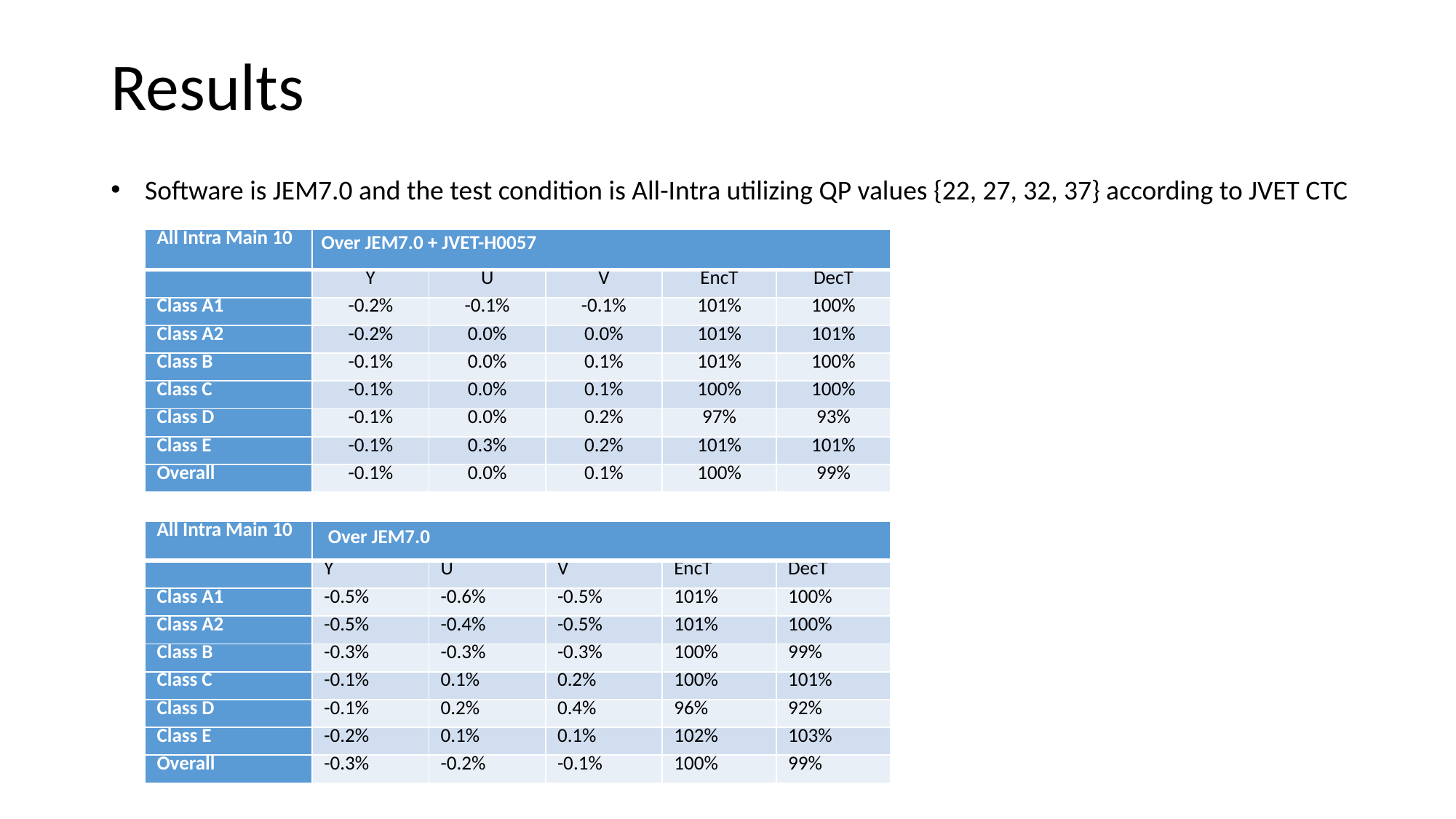

# Results
Software is JEM7.0 and the test condition is All-Intra utilizing QP values {22, 27, 32, 37} according to JVET CTC

| All Intra Main 10 | Over JEM7.0 + JVET-H0057 |  |  |  |  |
| --- | --- | --- | --- | --- | --- |
|  | Y | U | V | EncT | DecT |
| Class A1 | -0.2% | -0.1% | -0.1% | 101% | 100% |
| Class A2 | -0.2% | 0.0% | 0.0% | 101% | 101% |
| Class B | -0.1% | 0.0% | 0.1% | 101% | 100% |
| Class C | -0.1% | 0.0% | 0.1% | 100% | 100% |
| Class D | -0.1% | 0.0% | 0.2% | 97% | 93% |
| Class E | -0.1% | 0.3% | 0.2% | 101% | 101% |
| Overall | -0.1% | 0.0% | 0.1% | 100% | 99% |
| All Intra Main 10 | Over JEM7.0 |  |  |  |  |
| --- | --- | --- | --- | --- | --- |
|  | Y | U | V | EncT | DecT |
| Class A1 | -0.5% | -0.6% | -0.5% | 101% | 100% |
| Class A2 | -0.5% | -0.4% | -0.5% | 101% | 100% |
| Class B | -0.3% | -0.3% | -0.3% | 100% | 99% |
| Class C | -0.1% | 0.1% | 0.2% | 100% | 101% |
| Class D | -0.1% | 0.2% | 0.4% | 96% | 92% |
| Class E | -0.2% | 0.1% | 0.1% | 102% | 103% |
| Overall | -0.3% | -0.2% | -0.1% | 100% | 99% |